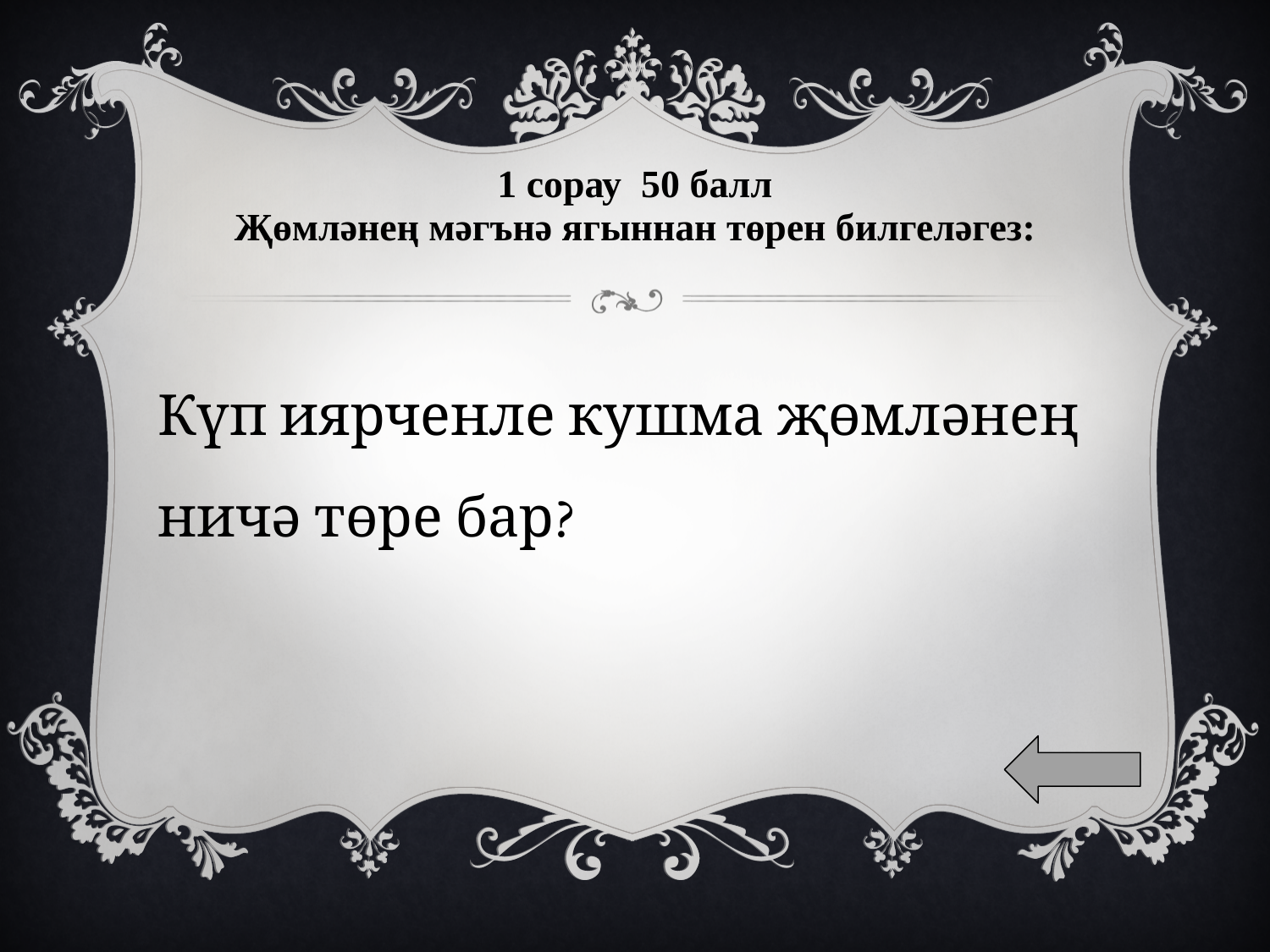

# 1 сорау  50 балл Җөмләнең мәгънә ягыннан төрен билгеләгез:
Күп иярченле кушма җөмләнең ничә төре бар?